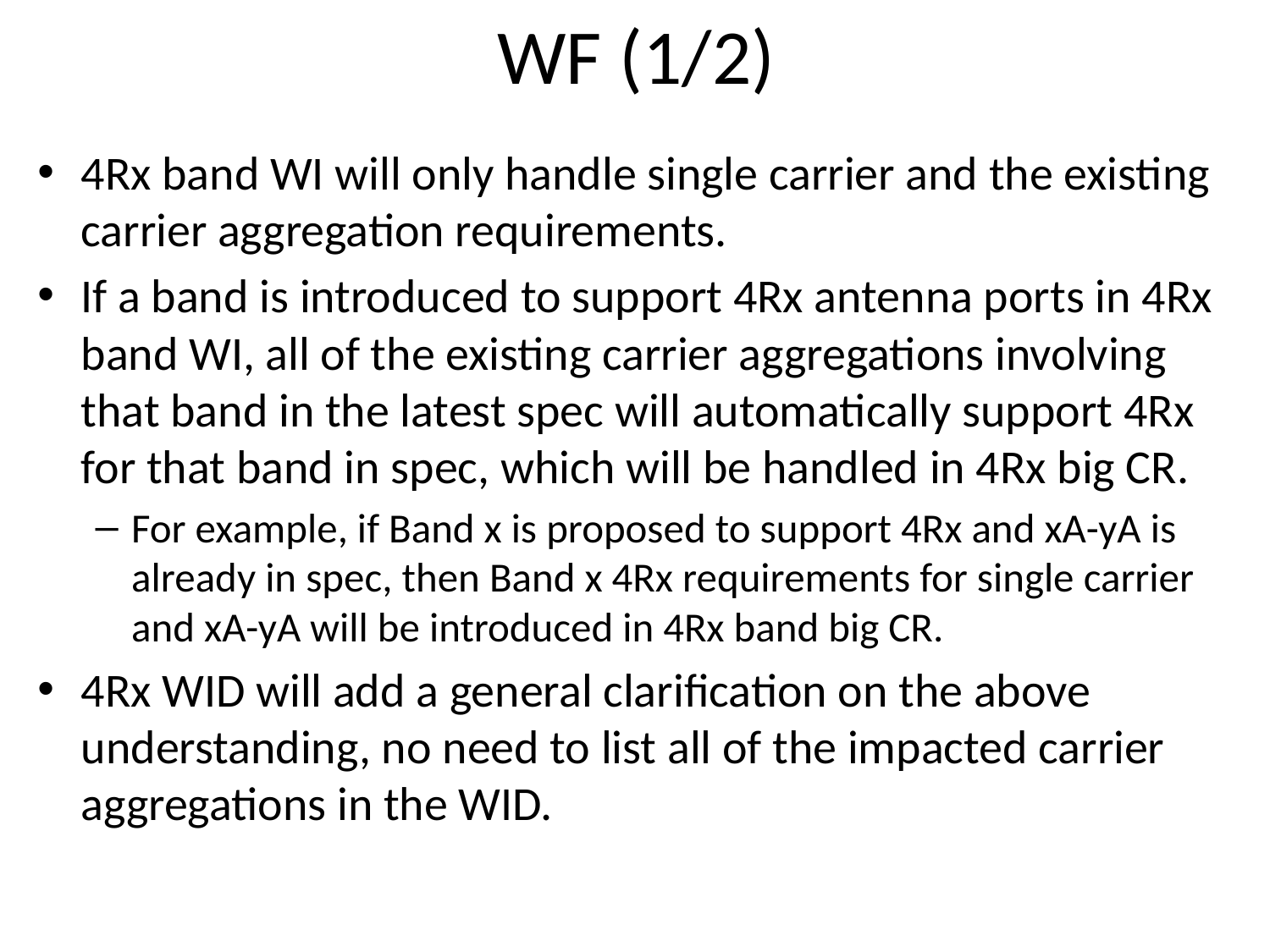

# WF (1/2)
4Rx band WI will only handle single carrier and the existing carrier aggregation requirements.
If a band is introduced to support 4Rx antenna ports in 4Rx band WI, all of the existing carrier aggregations involving that band in the latest spec will automatically support 4Rx for that band in spec, which will be handled in 4Rx big CR.
For example, if Band x is proposed to support 4Rx and xA-yA is already in spec, then Band x 4Rx requirements for single carrier and xA-yA will be introduced in 4Rx band big CR.
4Rx WID will add a general clarification on the above understanding, no need to list all of the impacted carrier aggregations in the WID.